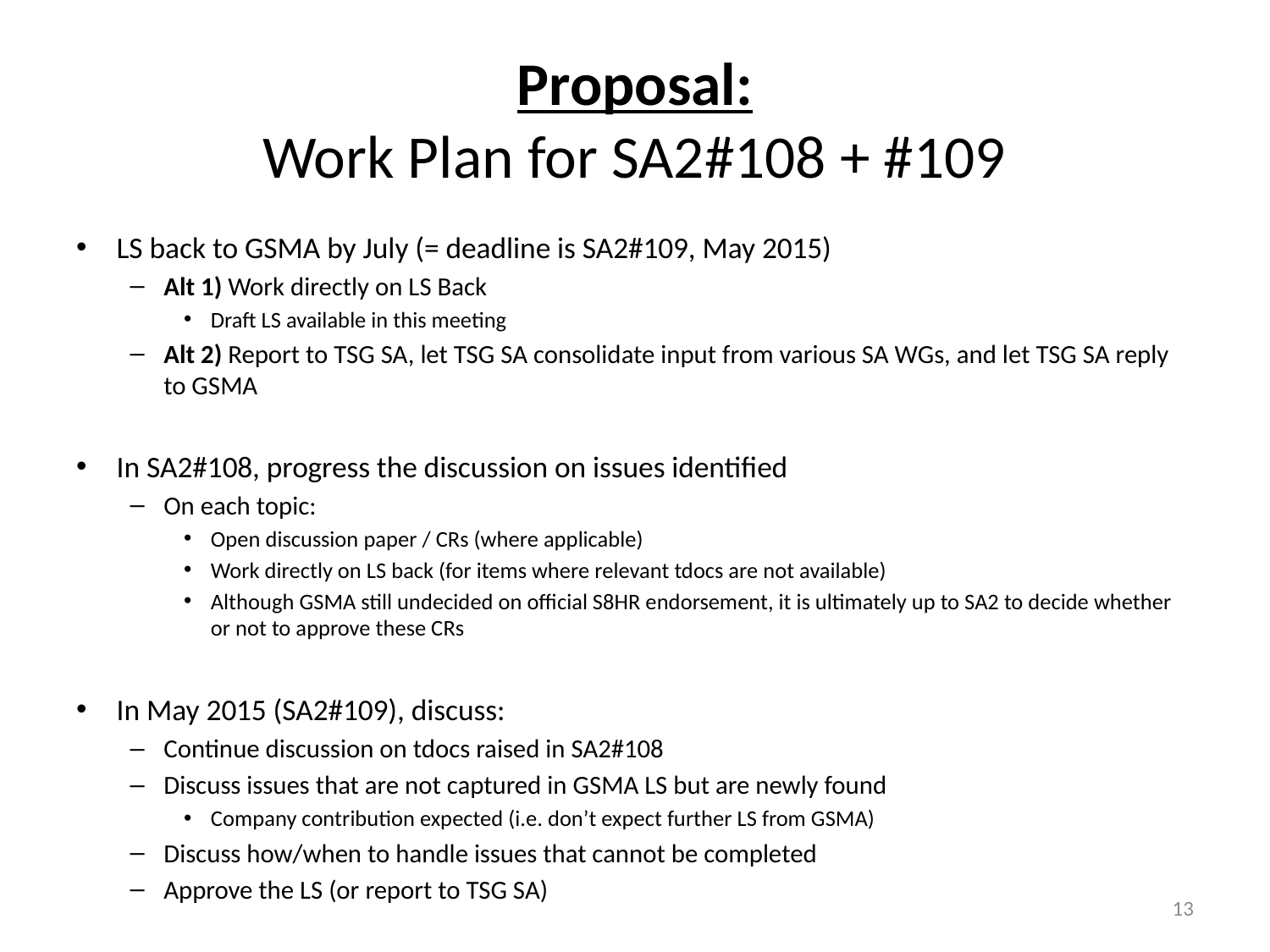

# Proposal: Work Plan for SA2#108 + #109
LS back to GSMA by July (= deadline is SA2#109, May 2015)
Alt 1) Work directly on LS Back
Draft LS available in this meeting
Alt 2) Report to TSG SA, let TSG SA consolidate input from various SA WGs, and let TSG SA reply to GSMA

In SA2#108, progress the discussion on issues identified
On each topic:
Open discussion paper / CRs (where applicable)
Work directly on LS back (for items where relevant tdocs are not available)
Although GSMA still undecided on official S8HR endorsement, it is ultimately up to SA2 to decide whether or not to approve these CRs

In May 2015 (SA2#109), discuss:
Continue discussion on tdocs raised in SA2#108
Discuss issues that are not captured in GSMA LS but are newly found
Company contribution expected (i.e. don’t expect further LS from GSMA)
Discuss how/when to handle issues that cannot be completed
Approve the LS (or report to TSG SA)
13